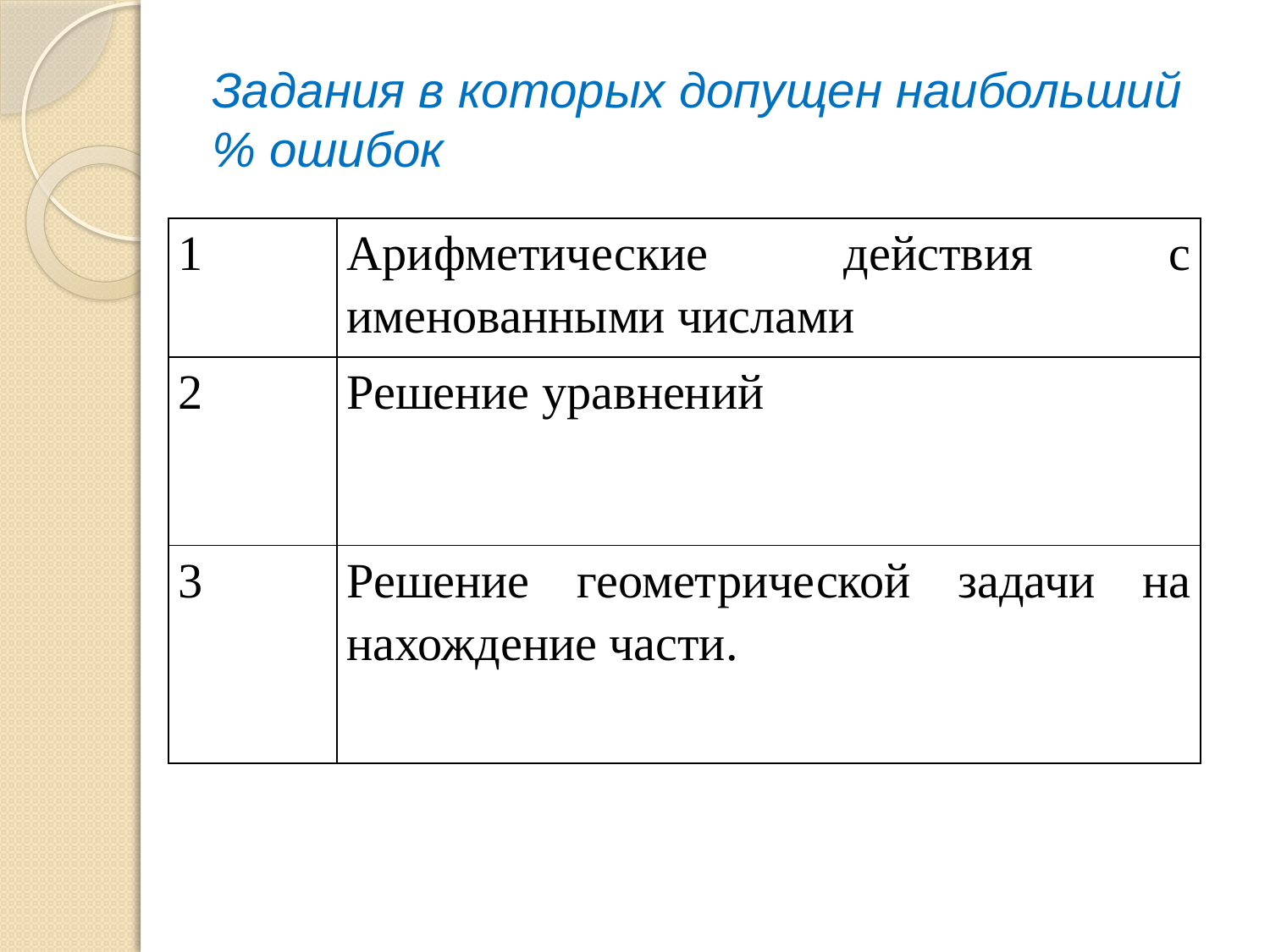

# Задания в которых допущен наибольший % ошибок
| 1 | Арифметические действия с именованными числами |
| --- | --- |
| 2 | Решение уравнений |
| 3 | Решение геометрической задачи на нахождение части. |